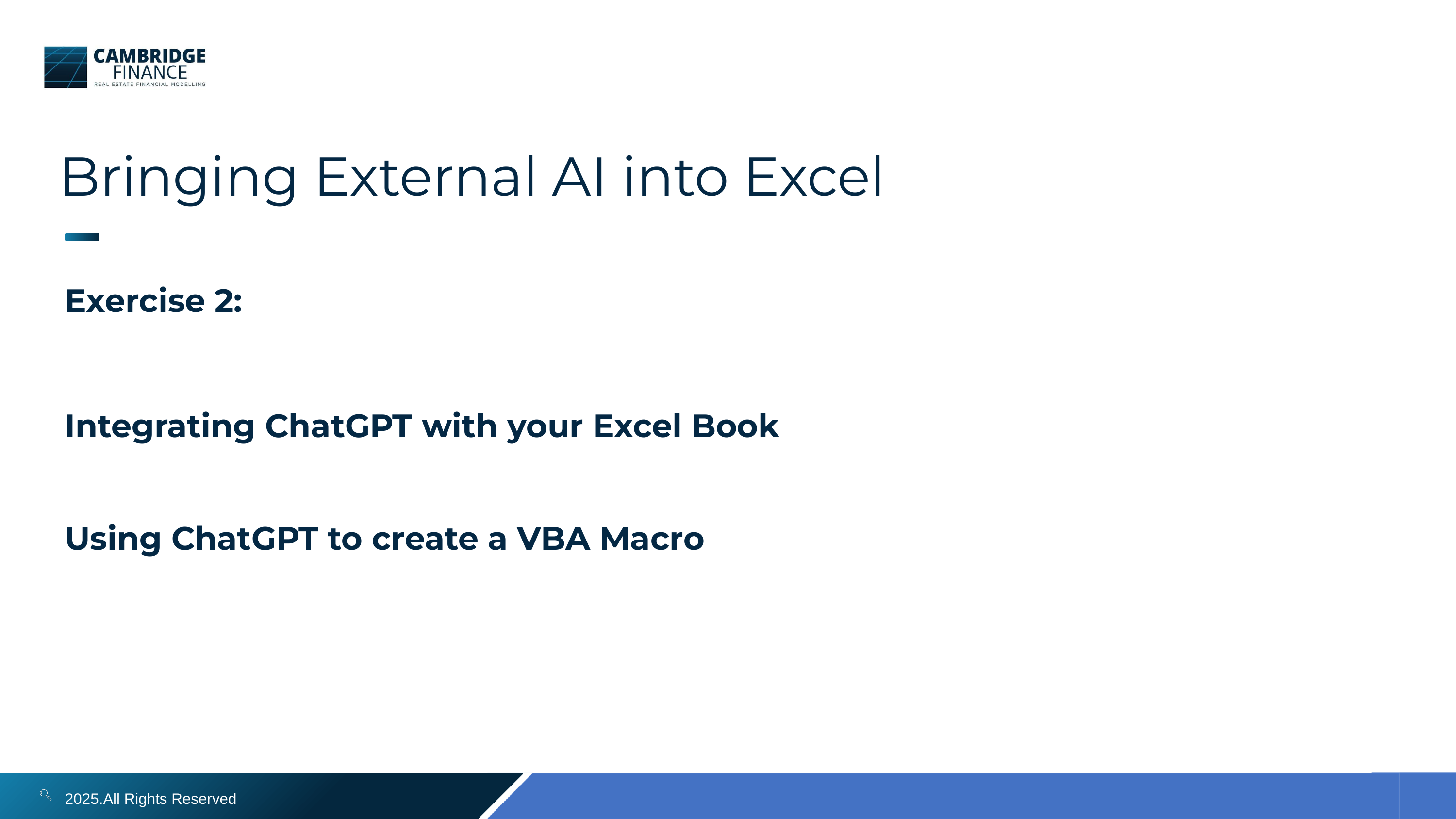

Bringing External AI into Excel

Exercise 2:

Integrating ChatGPT with your Excel Book

Using ChatGPT to create a VBA Macro

2025.All Rights Reserved